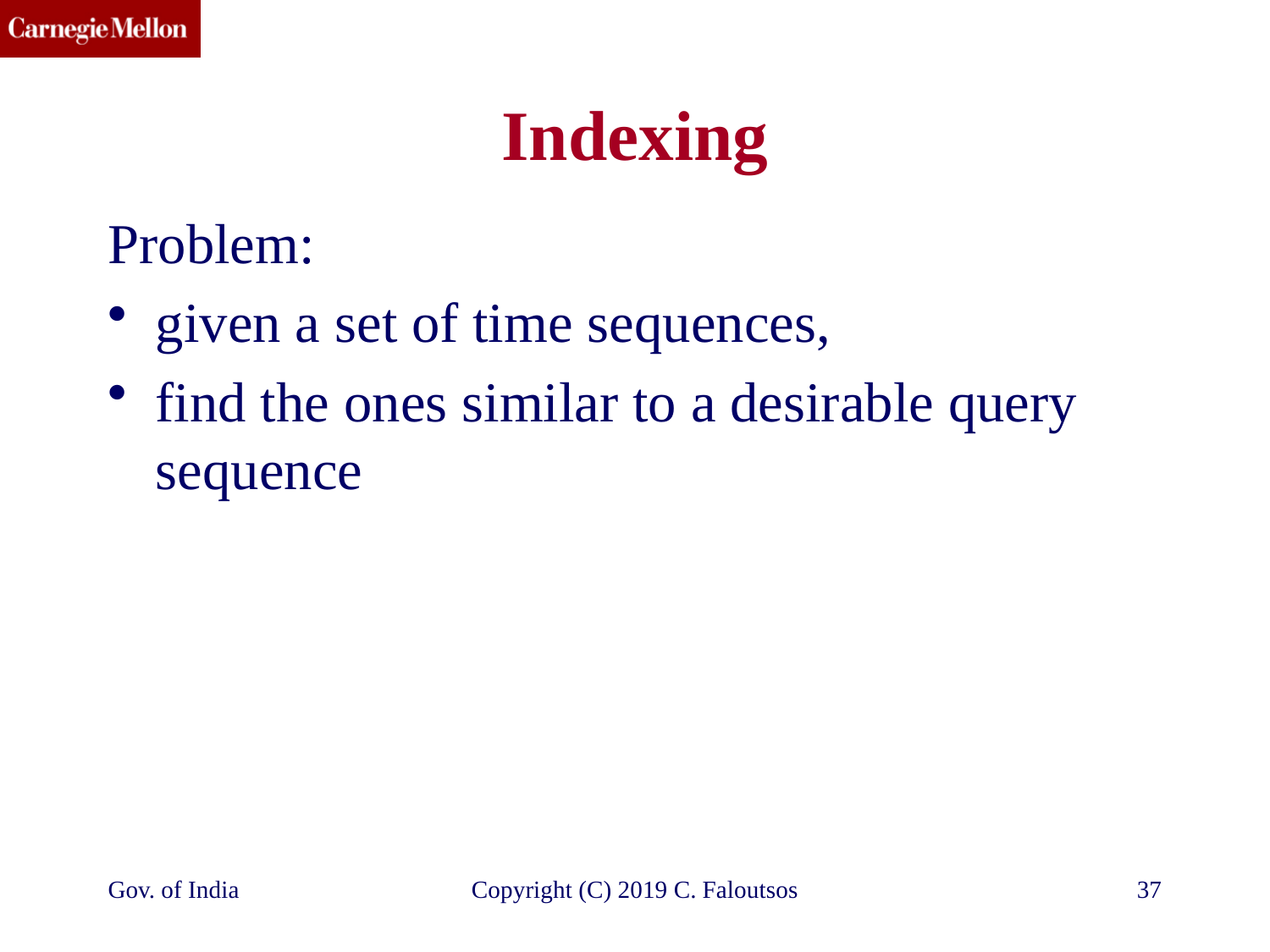

# Indexing
Problem:
given a set of time sequences,
find the ones similar to a desirable query sequence
Gov. of India
Copyright (C) 2019 C. Faloutsos
37